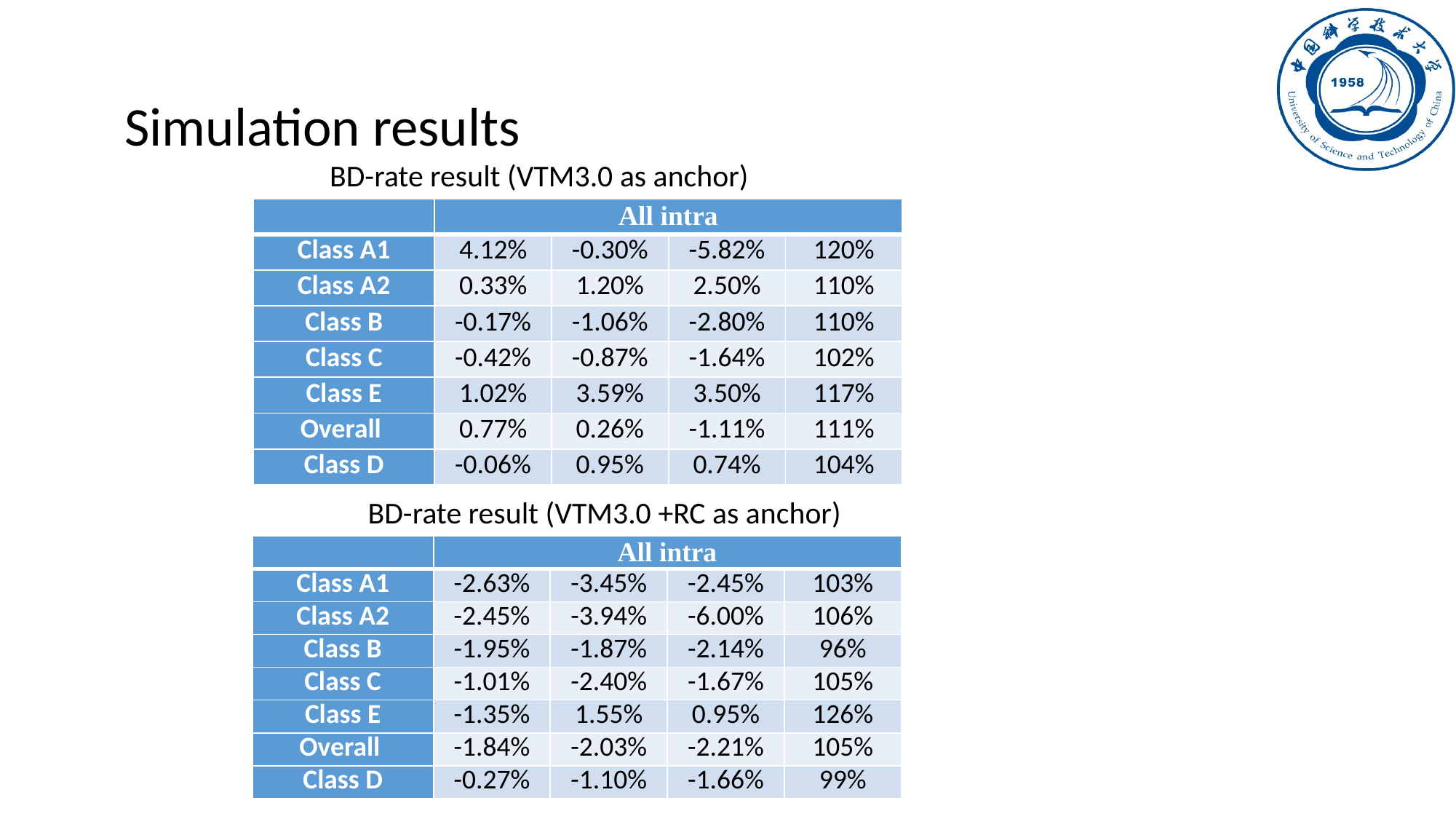

Simulation results
BD-rate result (VTM3.0 as anchor)

|  | All intra |  |  |  |
| --- | --- | --- | --- | --- |
| Class A1 | 4.12% | -0.30% | -5.82% | 120% |
| Class A2 | 0.33% | 1.20% | 2.50% | 110% |
| Class B | -0.17% | -1.06% | -2.80% | 110% |
| Class C | -0.42% | -0.87% | -1.64% | 102% |
| Class E | 1.02% | 3.59% | 3.50% | 117% |
| Overall | 0.77% | 0.26% | -1.11% | 111% |
| Class D | -0.06% | 0.95% | 0.74% | 104% |

BD-rate result (VTM3.0 +RC as anchor)
|  | All intra |  |  |  |
| --- | --- | --- | --- | --- |
| Class A1 | -2.63% | -3.45% | -2.45% | 103% |
| Class A2 | -2.45% | -3.94% | -6.00% | 106% |
| Class B | -1.95% | -1.87% | -2.14% | 96% |
| Class C | -1.01% | -2.40% | -1.67% | 105% |
| Class E | -1.35% | 1.55% | 0.95% | 126% |
| Overall | -1.84% | -2.03% | -2.21% | 105% |
| Class D | -0.27% | -1.10% | -1.66% | 99% |